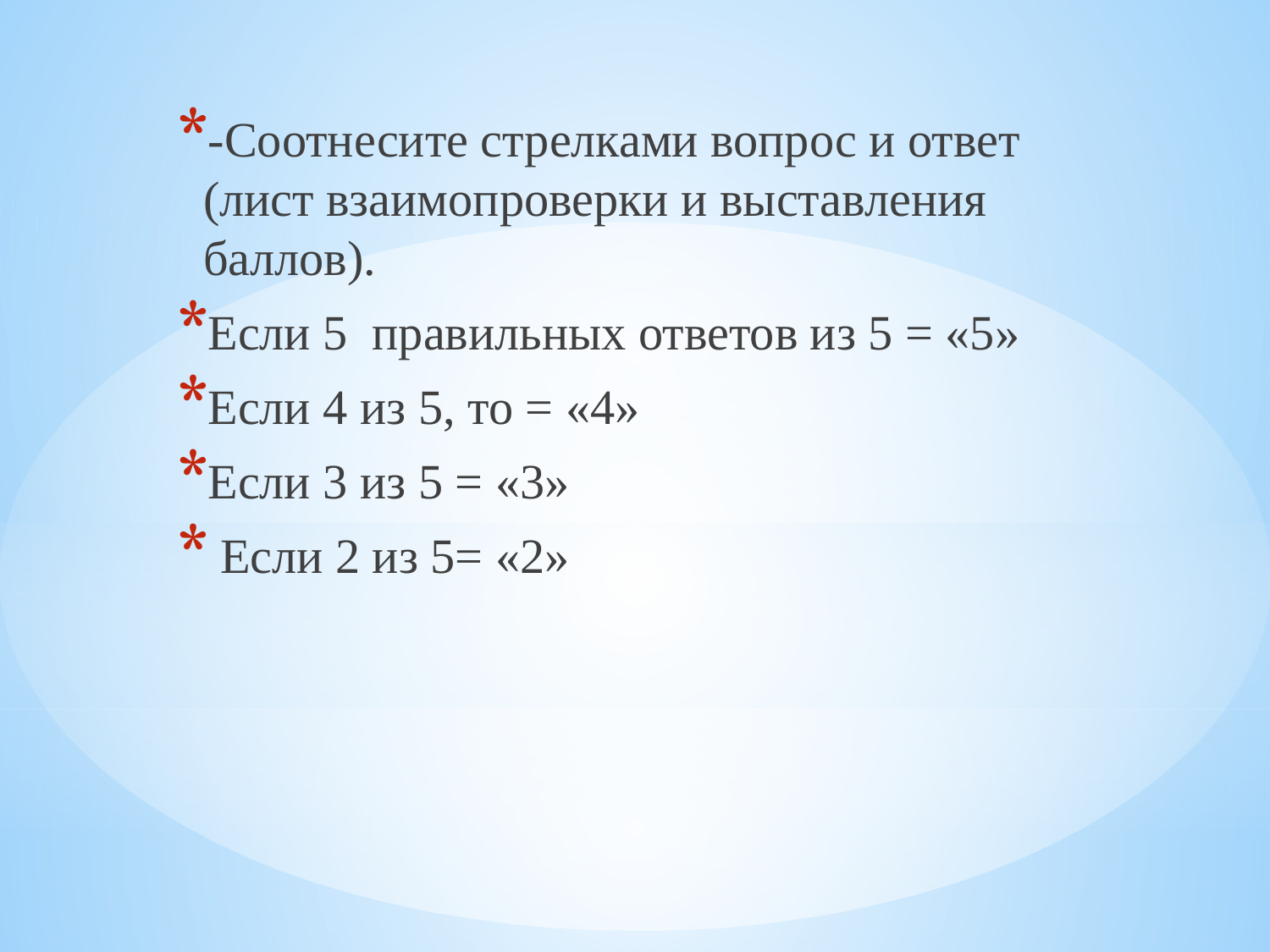

-Соотнесите стрелками вопрос и ответ (лист взаимопроверки и выставления баллов).
Если 5  правильных ответов из 5 = «5»
Если 4 из 5, то = «4»
Если 3 из 5 = «3»
 Если 2 из 5= «2»
#